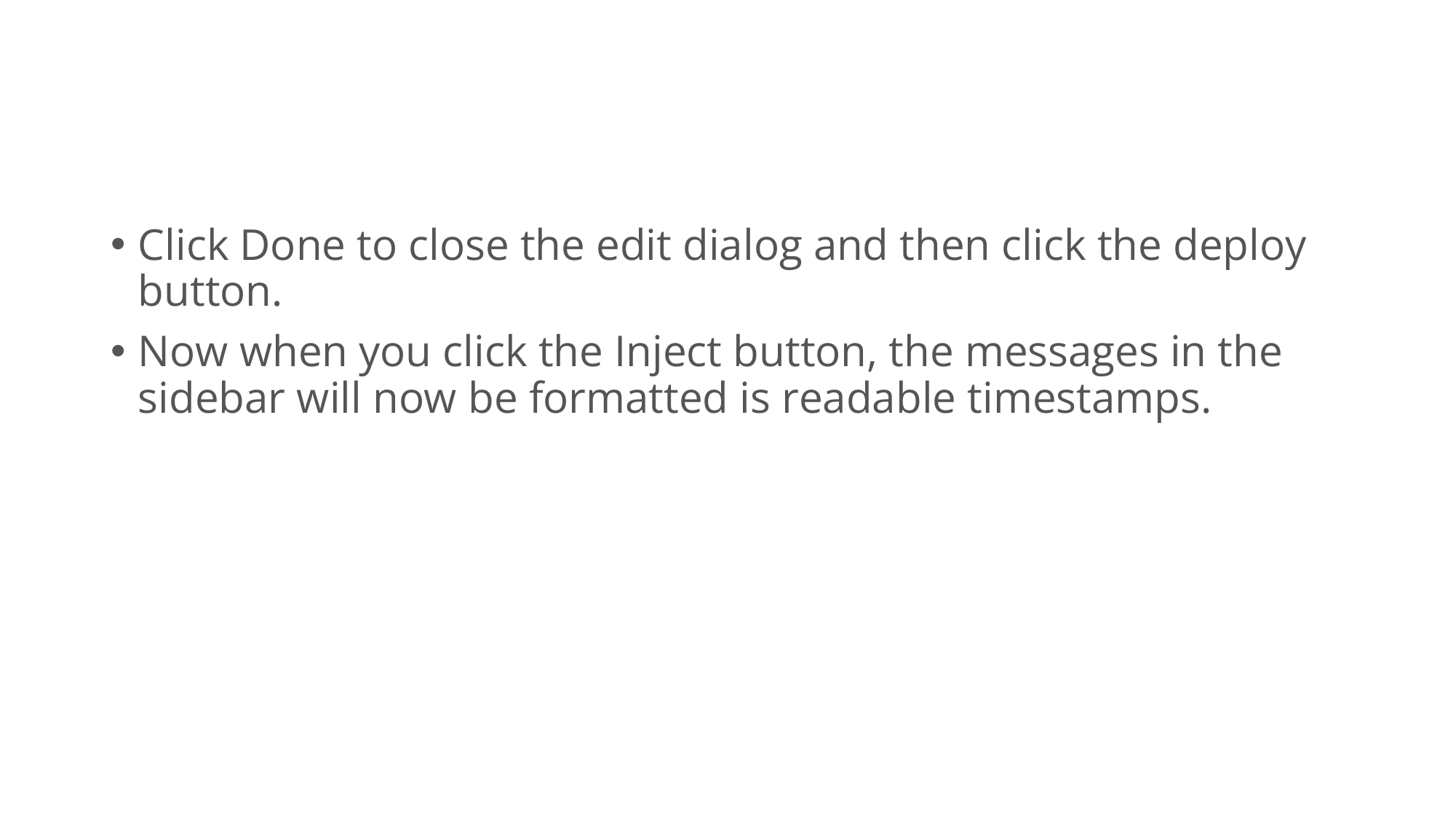

#
Click Done to close the edit dialog and then click the deploy button.
Now when you click the Inject button, the messages in the sidebar will now be formatted is readable timestamps.